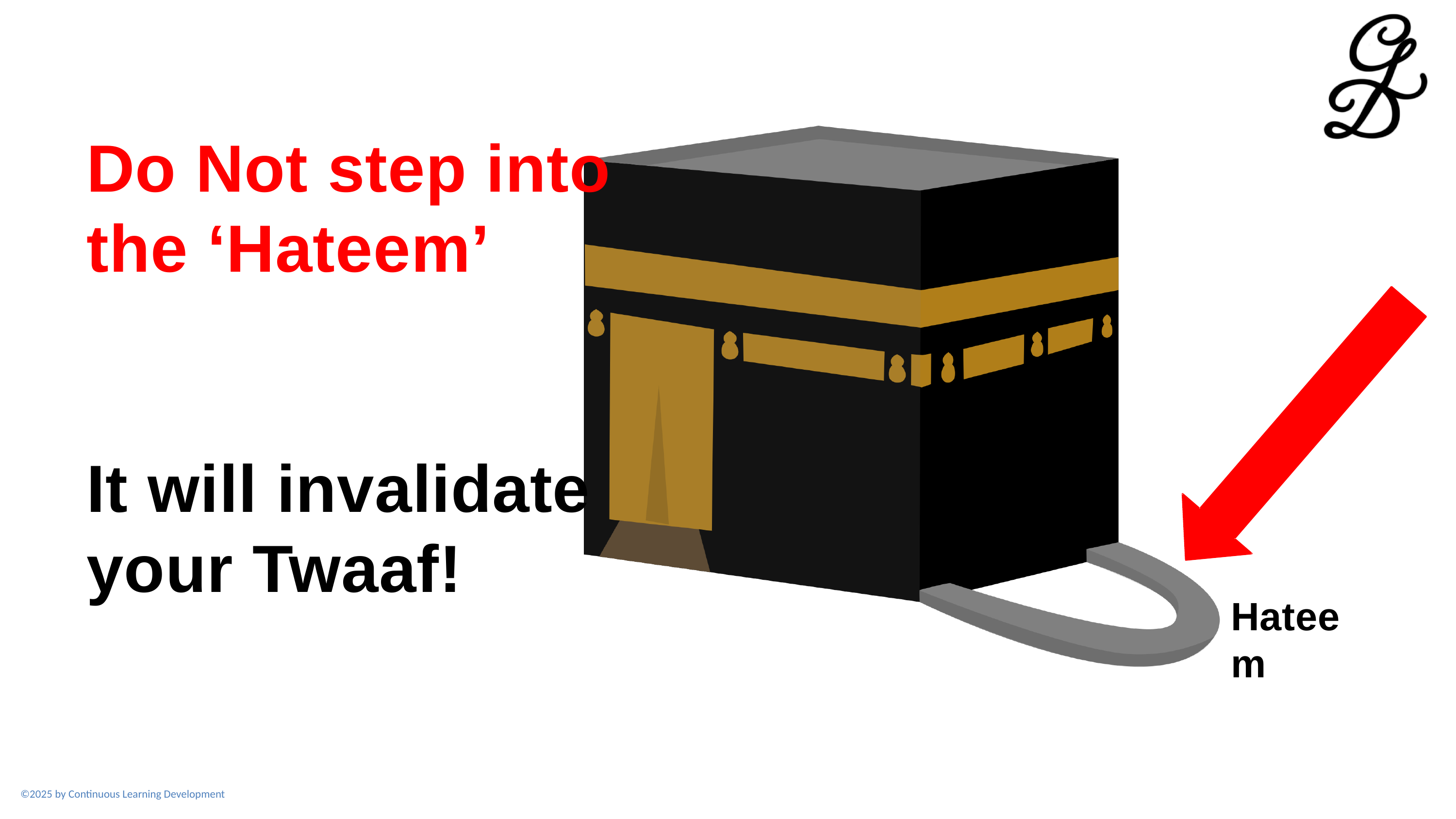

Do Not step into the ‘Hateem’

It will invalidate your Twaaf!

Hateem
©2025 by Continuous Learning Development